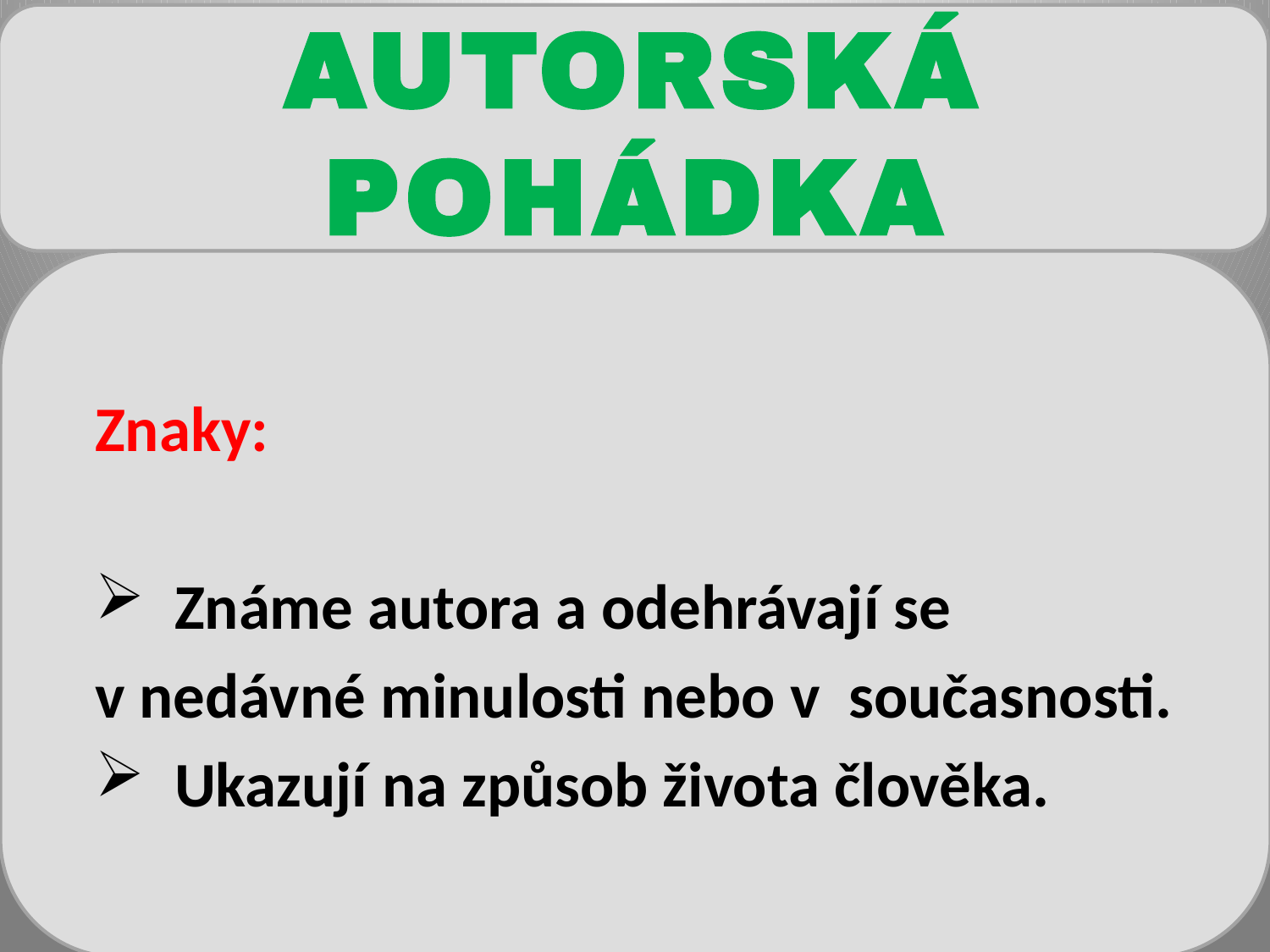

Autorská pohádka
# Poznáš téma hodiny?

          Poskládej rozházená písmenka.

Á       K        O           H         P    D      A

A      U     T       Á       R        S      O    K
Znaky:

Známe autora a odehrávají se
v nedávné minulosti nebo v  současnosti.
Ukazují na způsob života člověka.